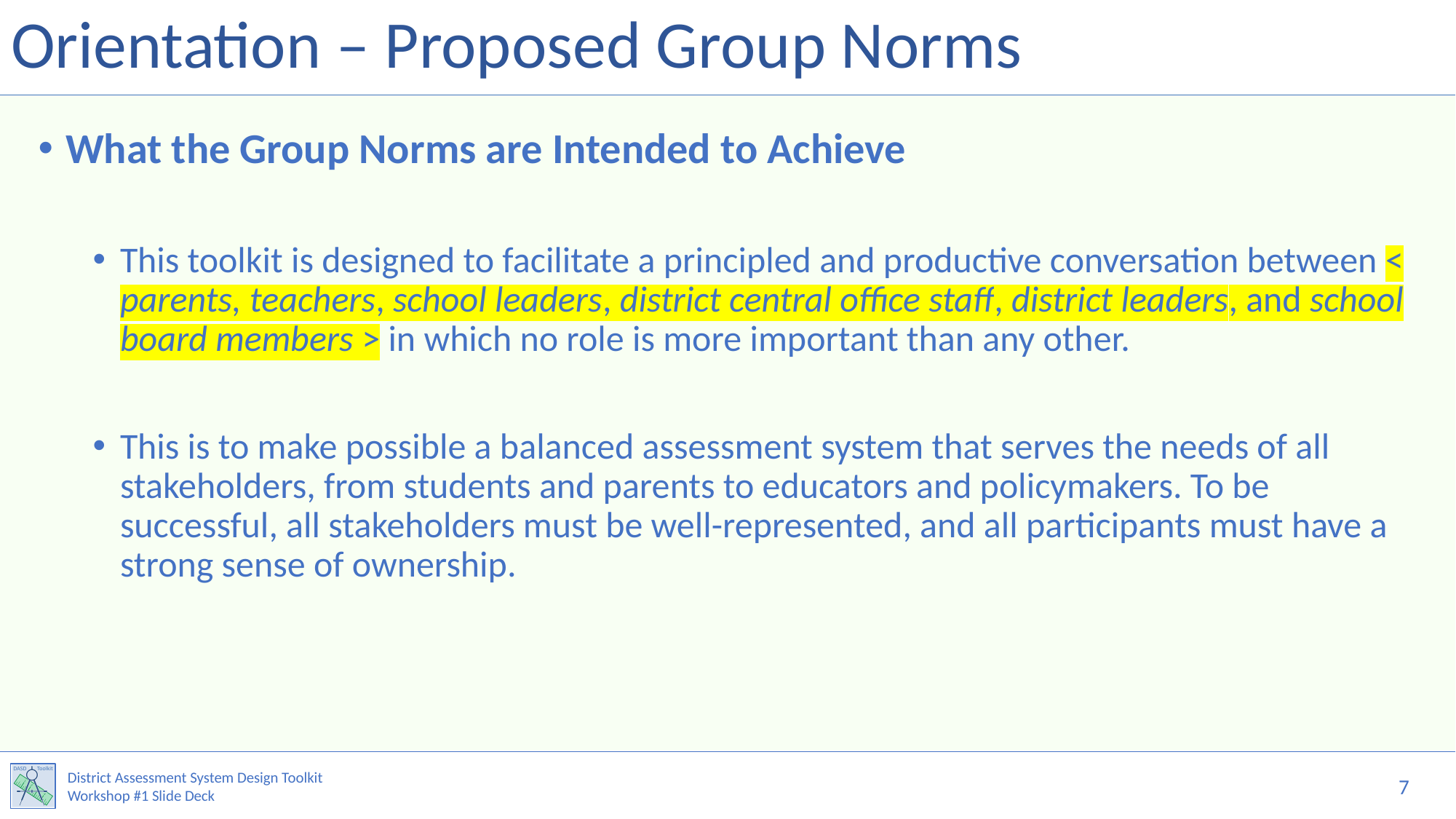

# Orientation – Proposed Group Norms
What the Group Norms are Intended to Achieve

This toolkit is designed to facilitate a principled and productive conversation between < parents, teachers, school leaders, district central office staff, district leaders, and school board members > in which no role is more important than any other.

This is to make possible a balanced assessment system that serves the needs of all stakeholders, from students and parents to educators and policymakers. To be successful, all stakeholders must be well-represented, and all participants must have a strong sense of ownership.